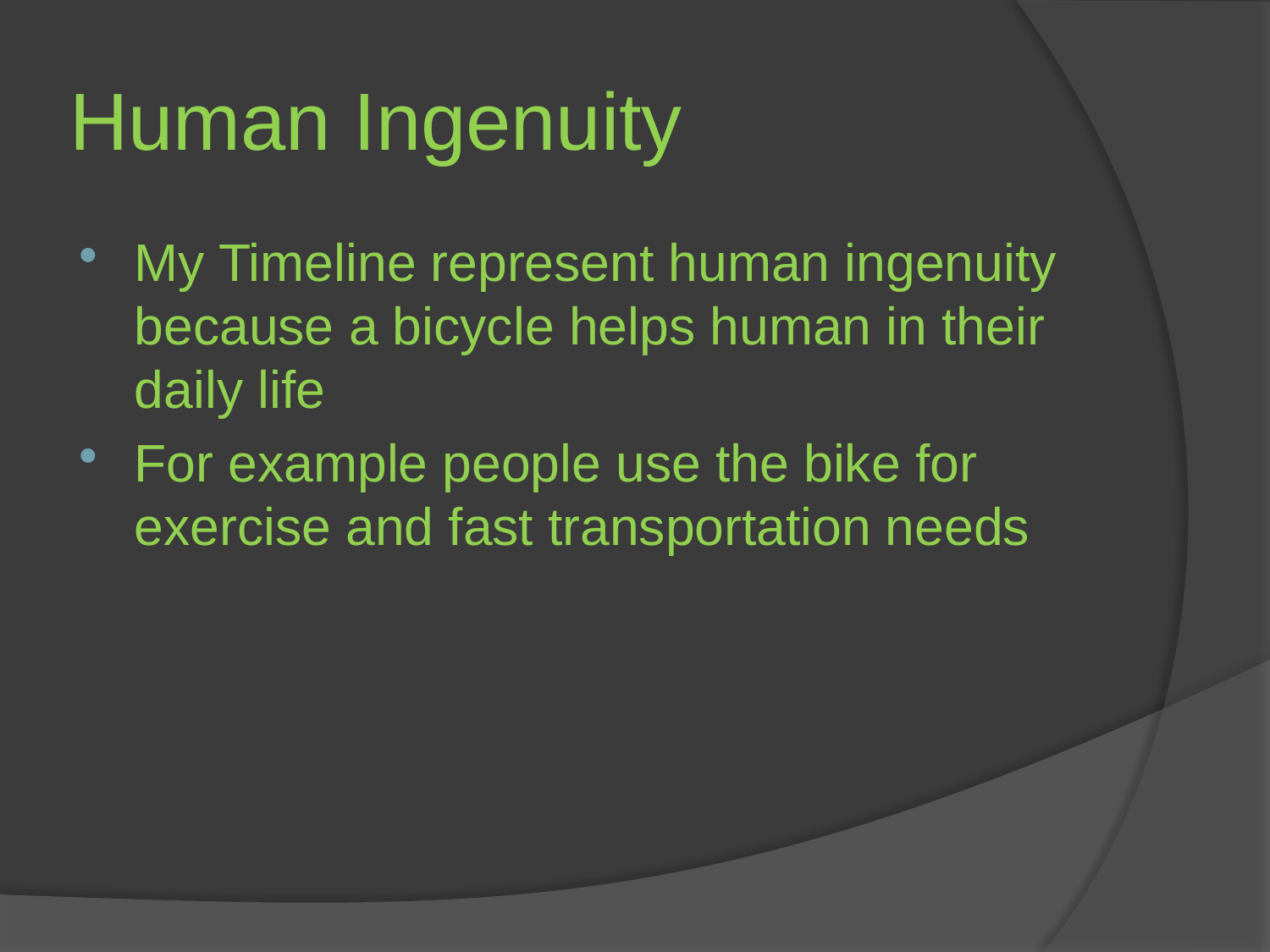

# Human Ingenuity
My Timeline represent human ingenuity because a bicycle helps human in their daily life
For example people use the bike for exercise and fast transportation needs